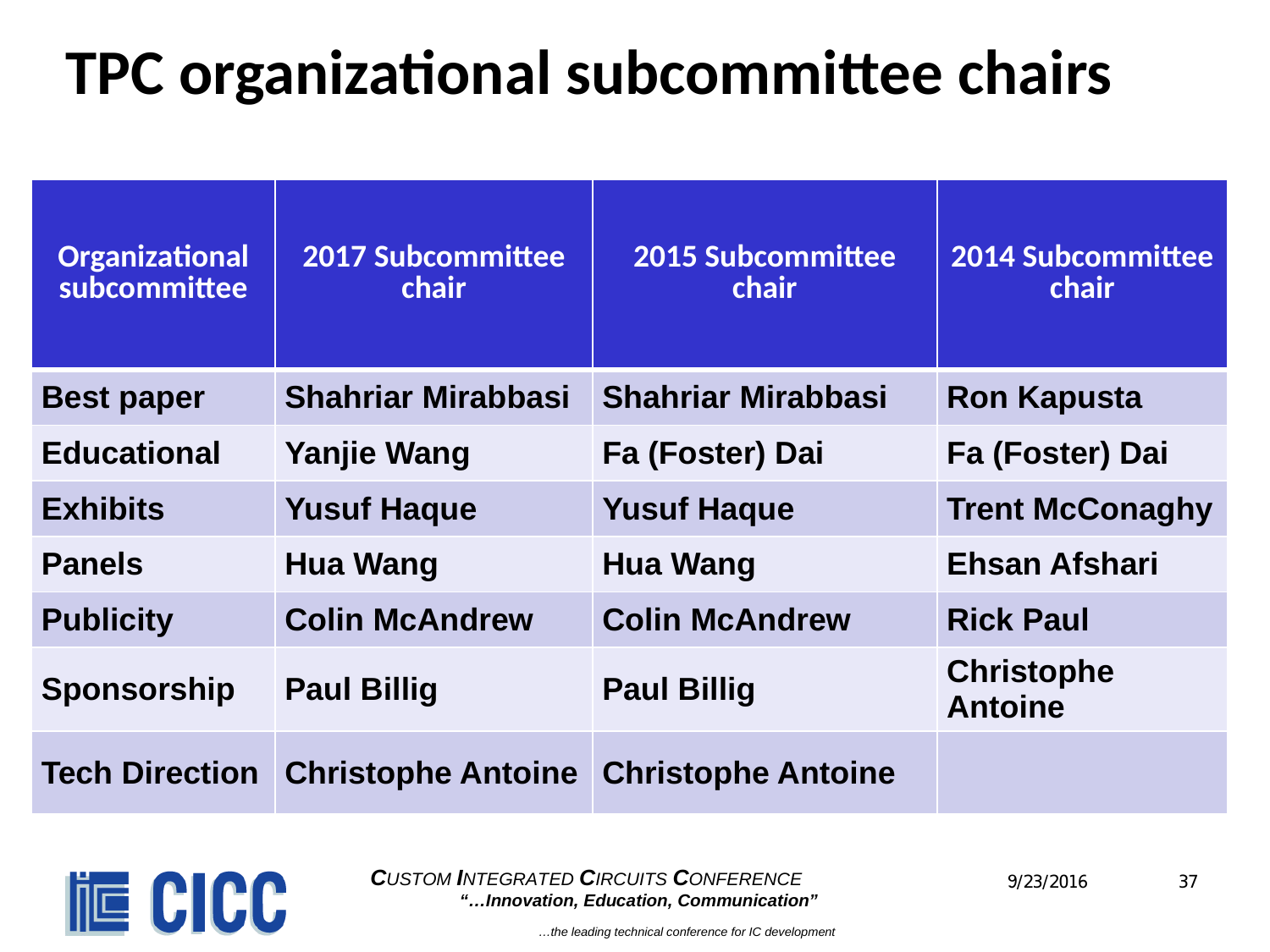

# TPC organizational subcommittee chairs
| Organizational subcommittee | 2017 Subcommittee chair | 2015 Subcommittee chair | 2014 Subcommittee chair |
| --- | --- | --- | --- |
| Best paper | Shahriar Mirabbasi | Shahriar Mirabbasi | Ron Kapusta |
| Educational | Yanjie Wang | Fa (Foster) Dai | Fa (Foster) Dai |
| Exhibits | Yusuf Haque | Yusuf Haque | Trent McConaghy |
| Panels | Hua Wang | Hua Wang | Ehsan Afshari |
| Publicity | Colin McAndrew | Colin McAndrew | Rick Paul |
| Sponsorship | Paul Billig | Paul Billig | Christophe Antoine |
| Tech Direction | Christophe Antoine | Christophe Antoine |  |